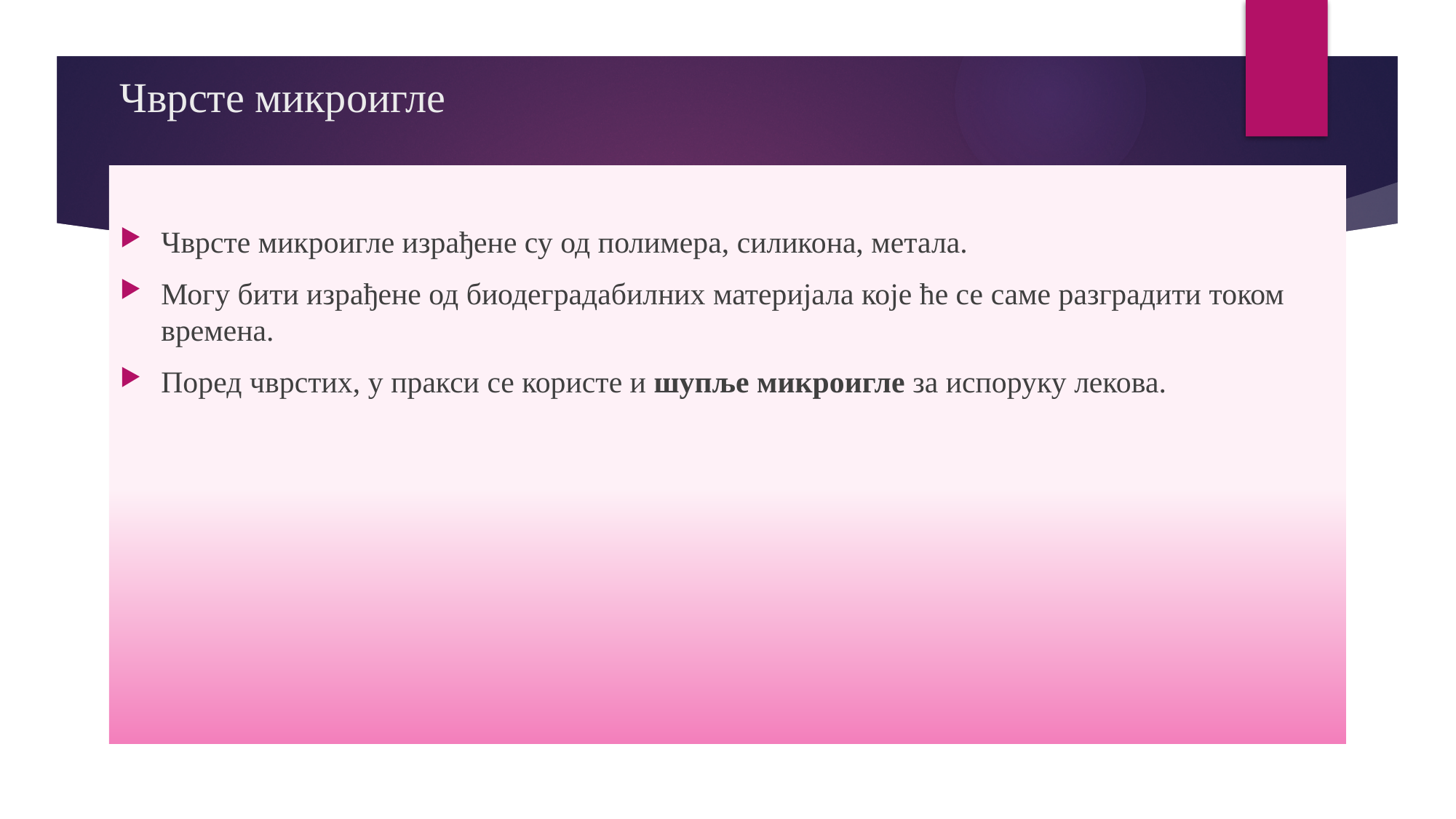

# Чврсте микроигле

Чврсте микроигле израђене су од полимера, силикона, метала.
Могу бити израђене од биодеградабилних материјала које ће се саме разградити током времена.
Поред чврстих, у пракси се користе и шупље микроигле за испоруку лекова.